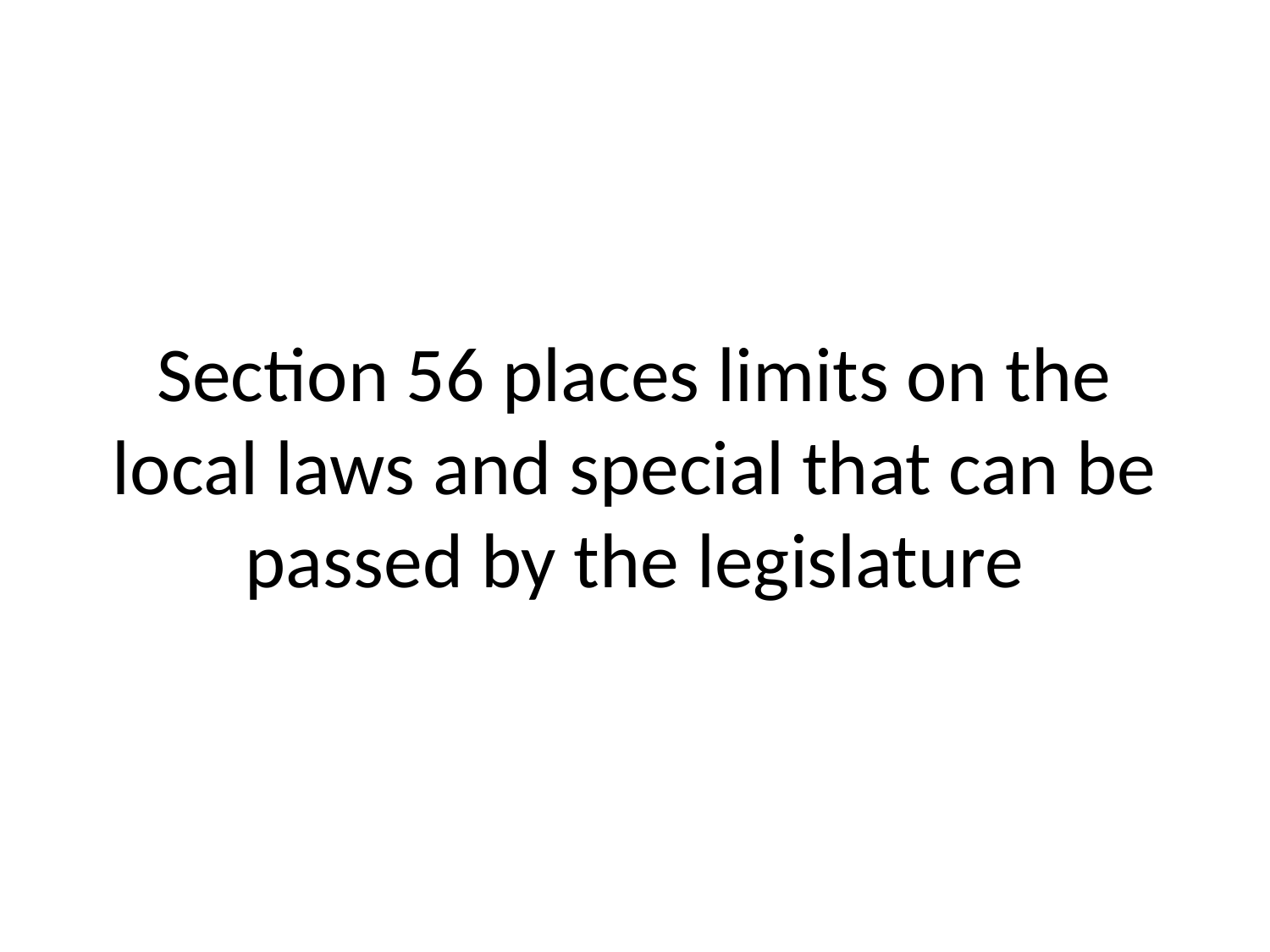

# Section 56 places limits on the local laws and special that can be passed by the legislature